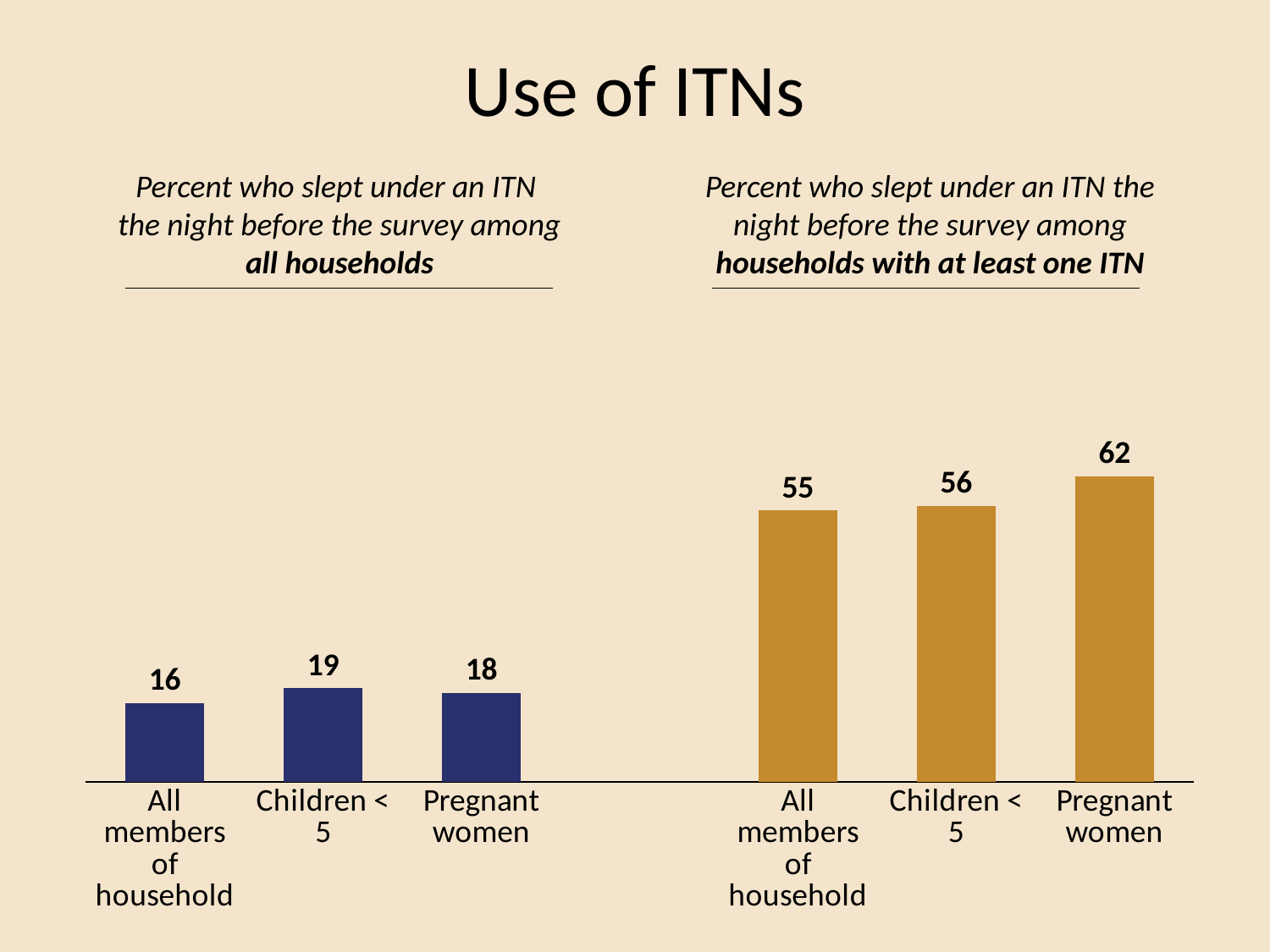

# Use of ITNs
Percent who slept under an ITN the night before the survey among households with at least one ITN
Percent who slept under an ITN
the night before the survey among all households

### Chart

| Category | Column1 |
|---|---|
| All members of household | 16.0 |
| Children < 5 | 19.0 |
| Pregnant women | 18.0 |
|  | None |
| All members of household | 55.0 |
| Children < 5 | 56.0 |
| Pregnant women | 62.0 |